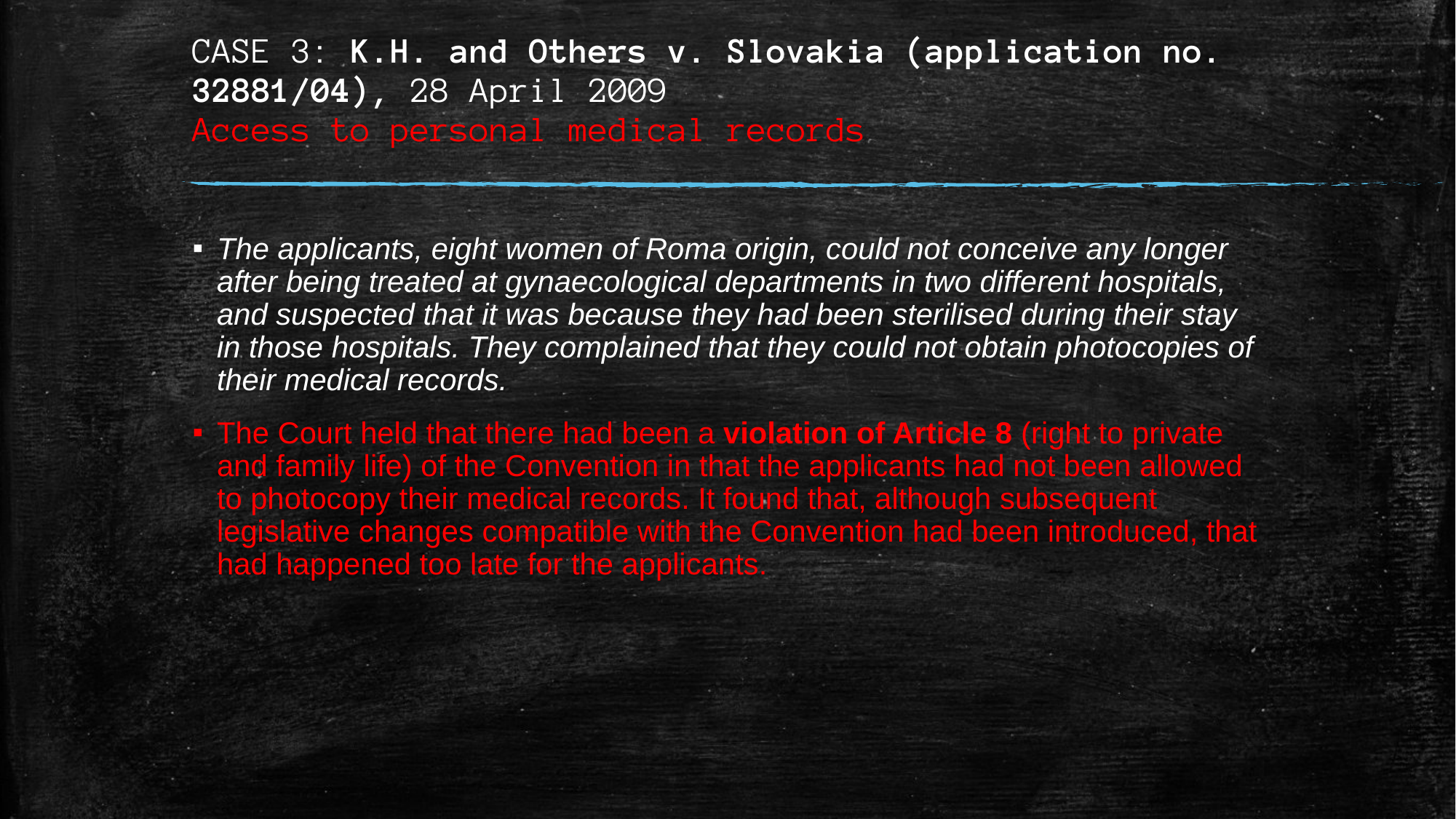

# CASE 3: K.H. and Others v. Slovakia (application no. 32881/04), 28 April 2009 Access to personal medical records
The applicants, eight women of Roma origin, could not conceive any longer after being treated at gynaecological departments in two different hospitals, and suspected that it was because they had been sterilised during their stay in those hospitals. They complained that they could not obtain photocopies of their medical records.
The Court held that there had been a violation of Article 8 (right to private and family life) of the Convention in that the applicants had not been allowed to photocopy their medical records. It found that, although subsequent legislative changes compatible with the Convention had been introduced, that had happened too late for the applicants.